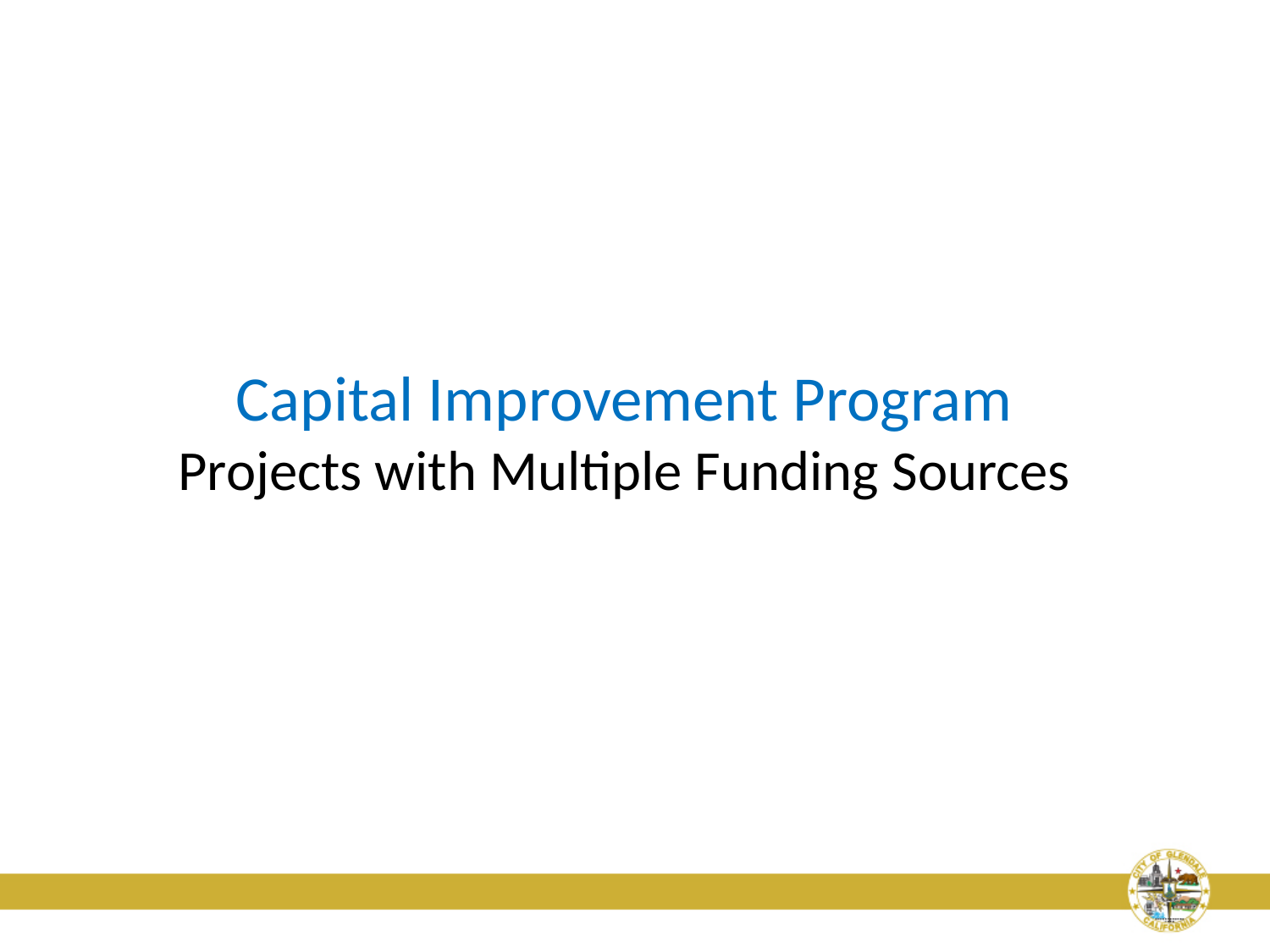

Capital Improvement Program
Projects with Multiple Funding Sources